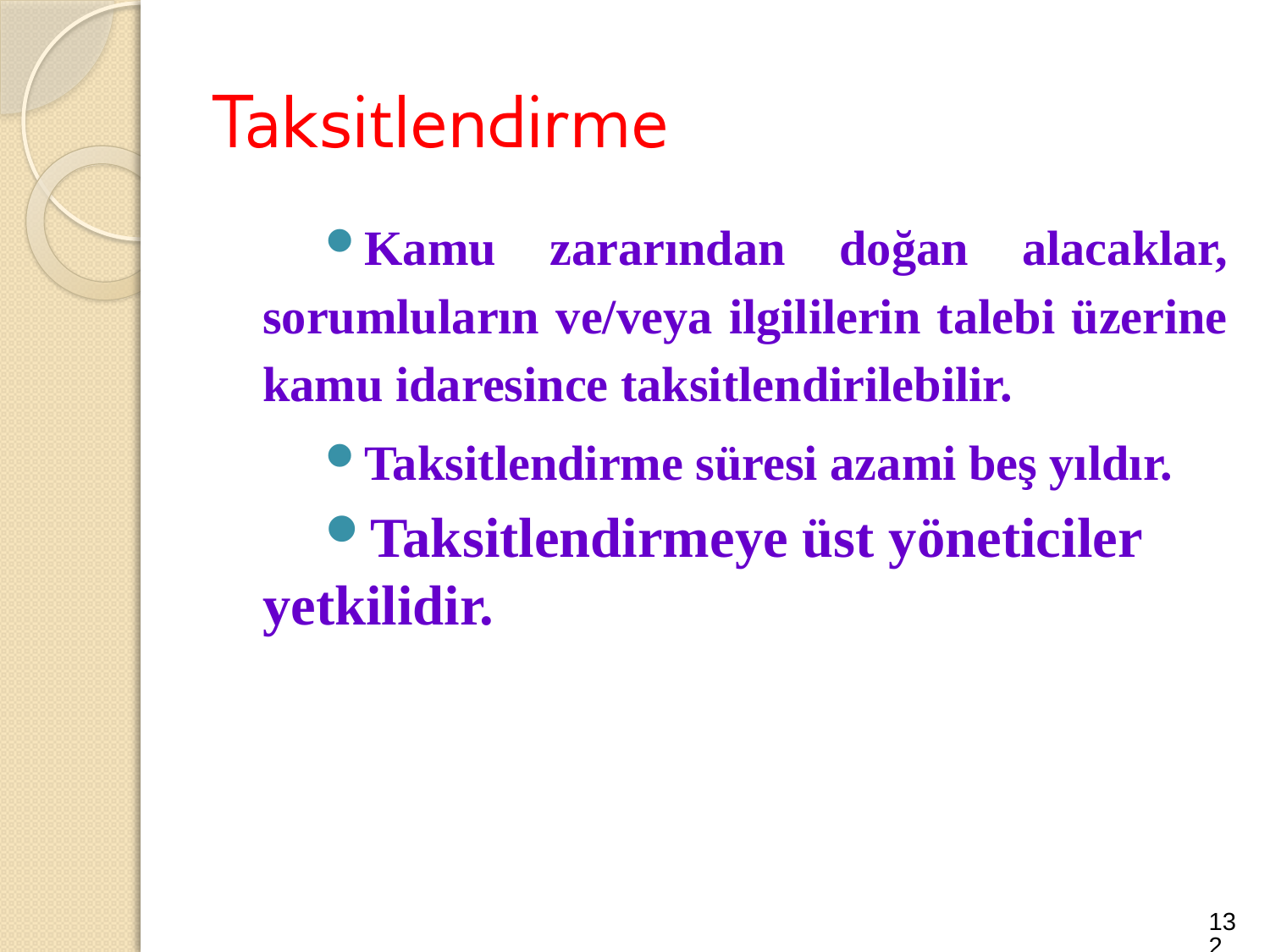

# Taksitlendirme
Kamu zararından doğan alacaklar, sorumluların ve/veya ilgililerin talebi üzerine kamu idaresince taksitlendirilebilir.
Taksitlendirme süresi azami beş yıldır.
Taksitlendirmeye üst yöneticiler yetkilidir.
132